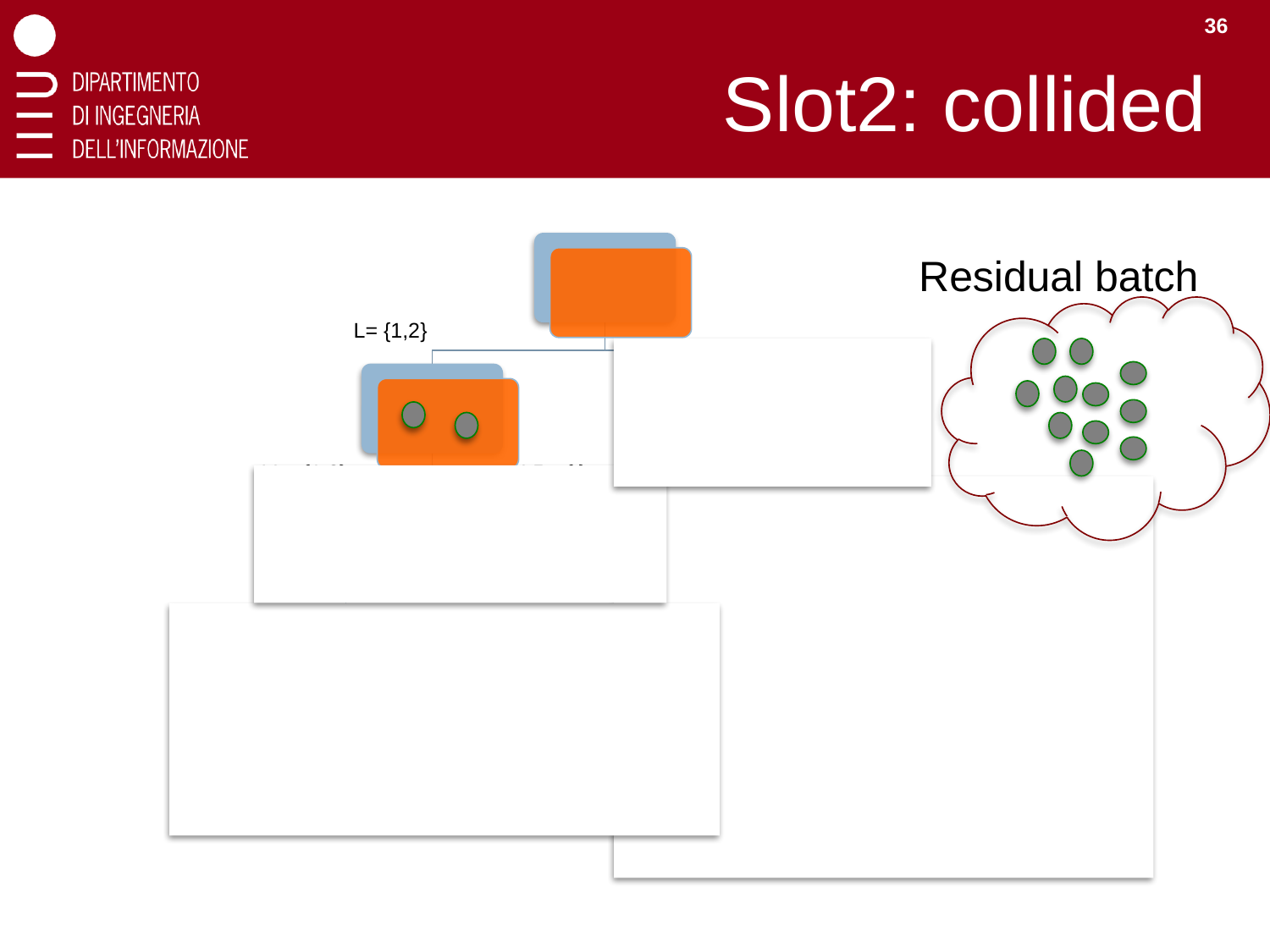

36
# Slot2: collided

Residual batch

L= {1,2}
R= {3,4,5}

LL= {1,2}
LR= { }